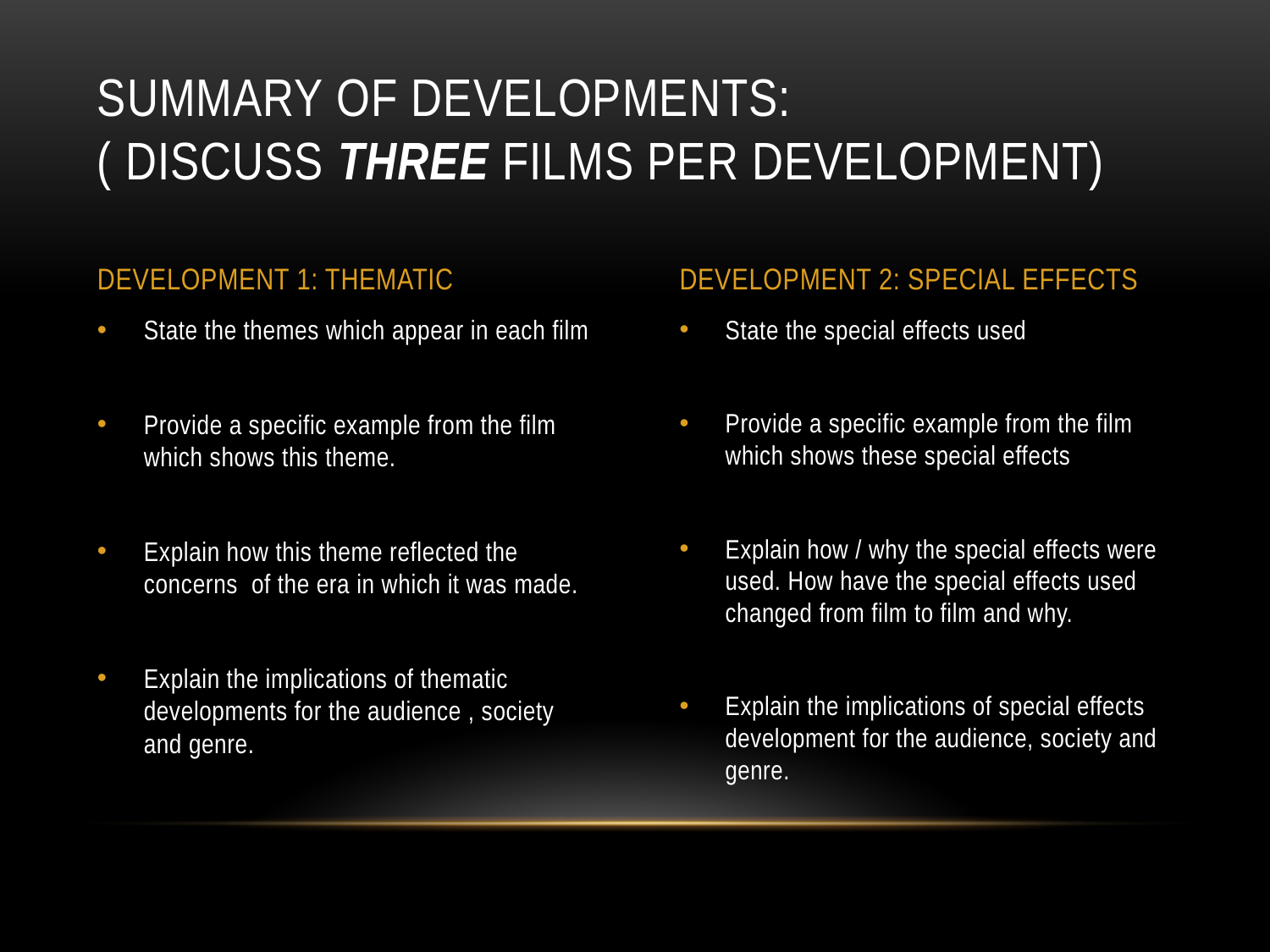

# SUMMARY OF DEVELOPMENTS: ( Discuss THREE FILMS PER DEVELOPMENT)
DEVELOPMENT 1: THEMATIC
DEVELOPMENT 2: SPECIAL EFFECTS
State the themes which appear in each film

Provide a specific example from the film which shows this theme.

Explain how this theme reflected the concerns  of the era in which it was made.

Explain the implications of thematic developments for the audience , society and genre.
State the special effects used

Provide a specific example from the film which shows these special effects

Explain how / why the special effects were used. How have the special effects used changed from film to film and why.

Explain the implications of special effects development for the audience, society and genre.